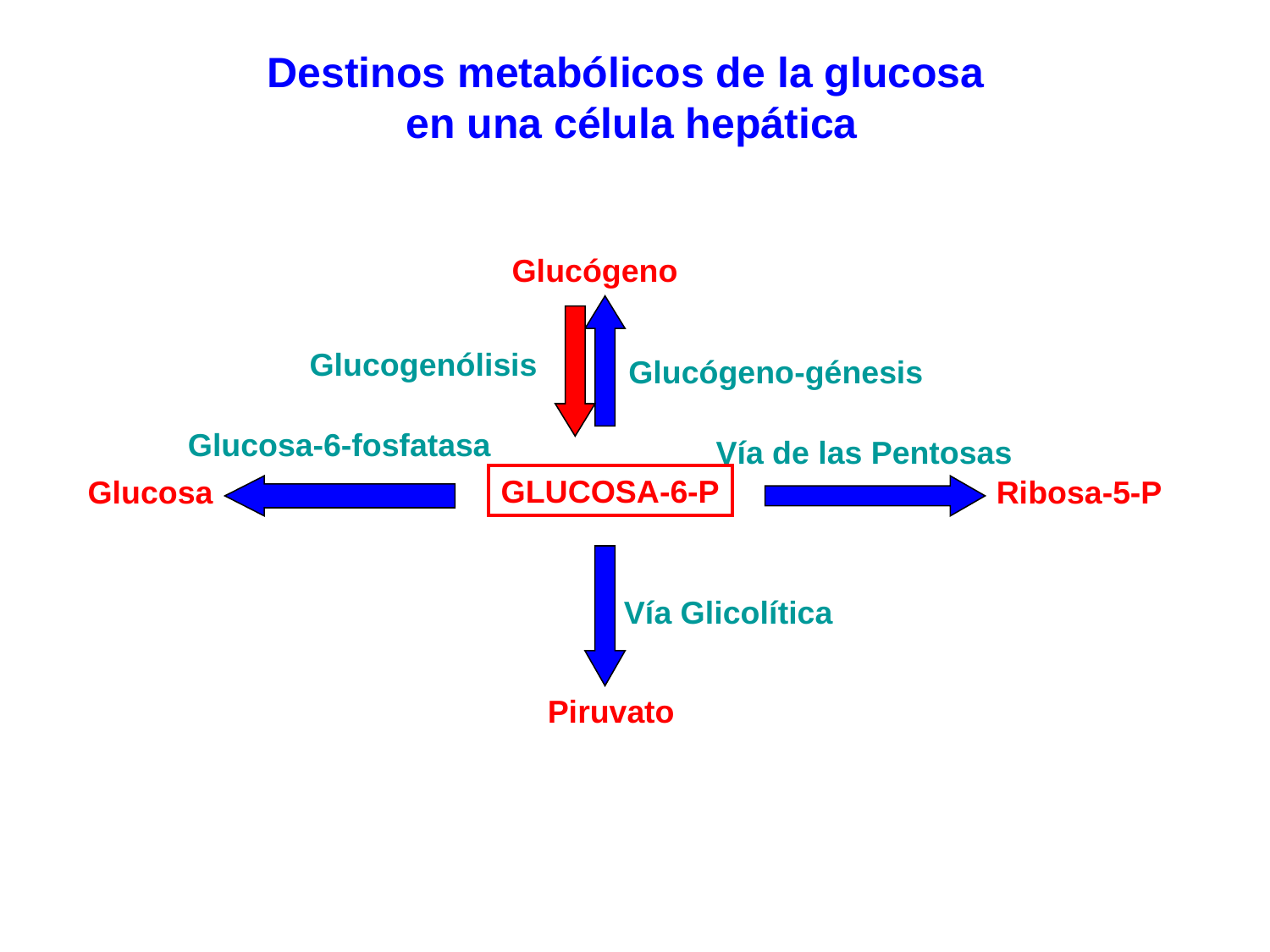

Destinos metabólicos de la glucosa
en una célula hepática
Glucógeno

Glucógeno-génesis

Glucogenólisis
Glucosa-6-fosfatasa
Glucosa

Vía de las Pentosas
Ribosa-5-P

GLUCOSA-6-P

Vía Glicolítica
Piruvato